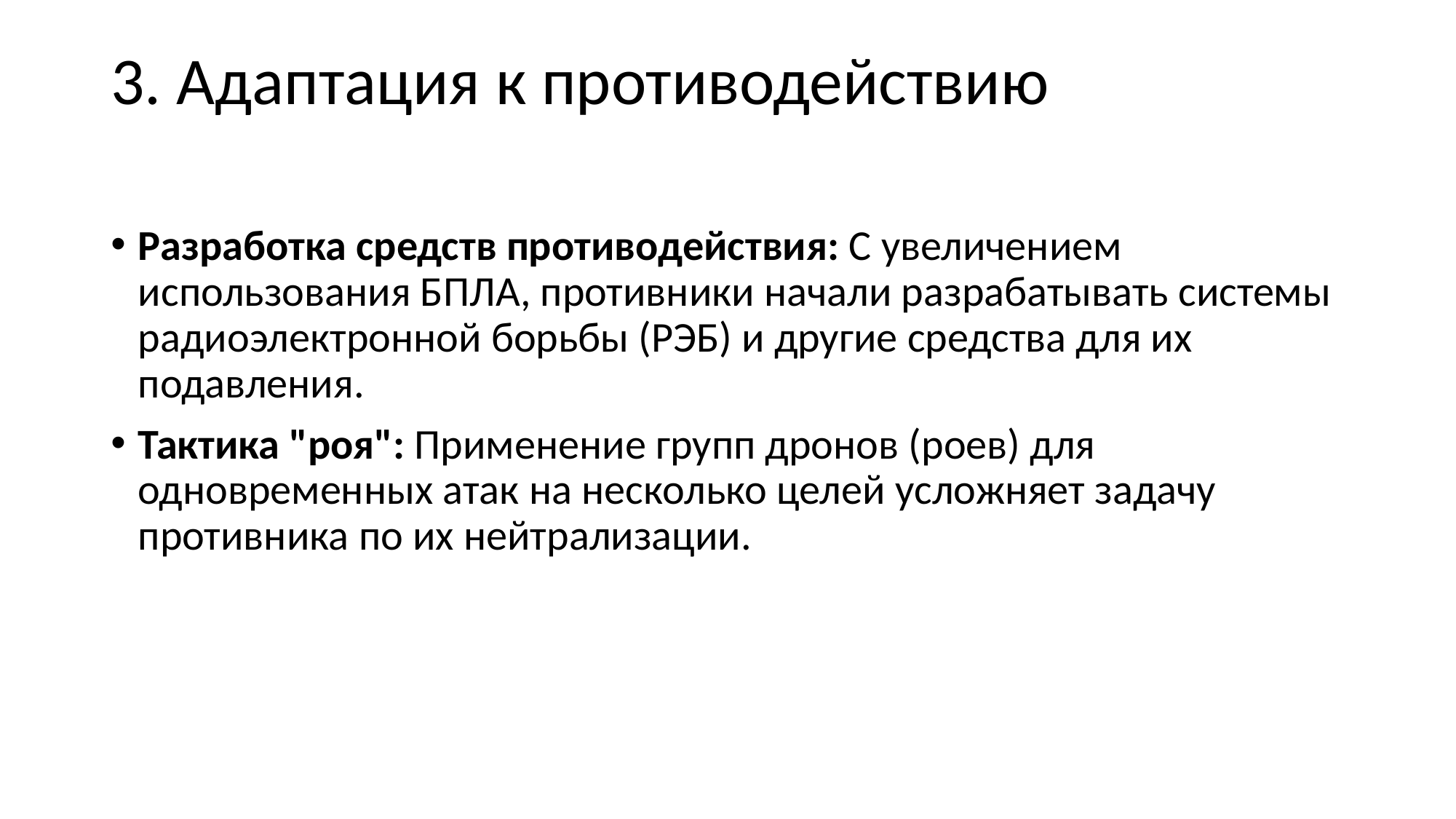

# 3. Адаптация к противодействию
Разработка средств противодействия: С увеличением использования БПЛА, противники начали разрабатывать системы радиоэлектронной борьбы (РЭБ) и другие средства для их подавления.
Тактика "роя": Применение групп дронов (роев) для одновременных атак на несколько целей усложняет задачу противника по их нейтрализации.